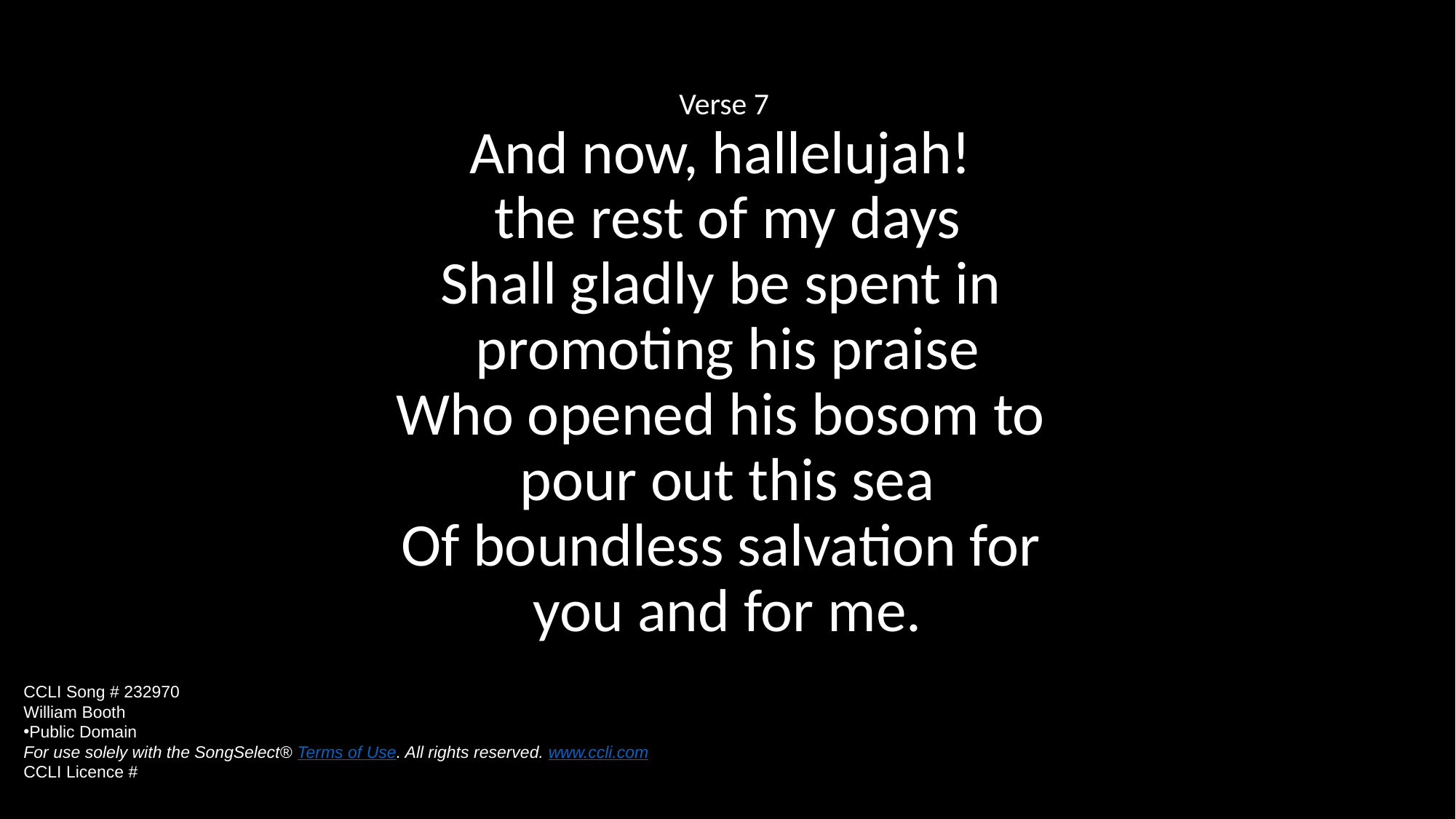

Verse 7
And now, hallelujah!
the rest of my days
Shall gladly be spent in
promoting his praise
Who opened his bosom to
pour out this sea
Of boundless salvation for
you and for me.
CCLI Song # 232970
William Booth
Public Domain
For use solely with the SongSelect® Terms of Use. All rights reserved. www.ccli.com
CCLI Licence #